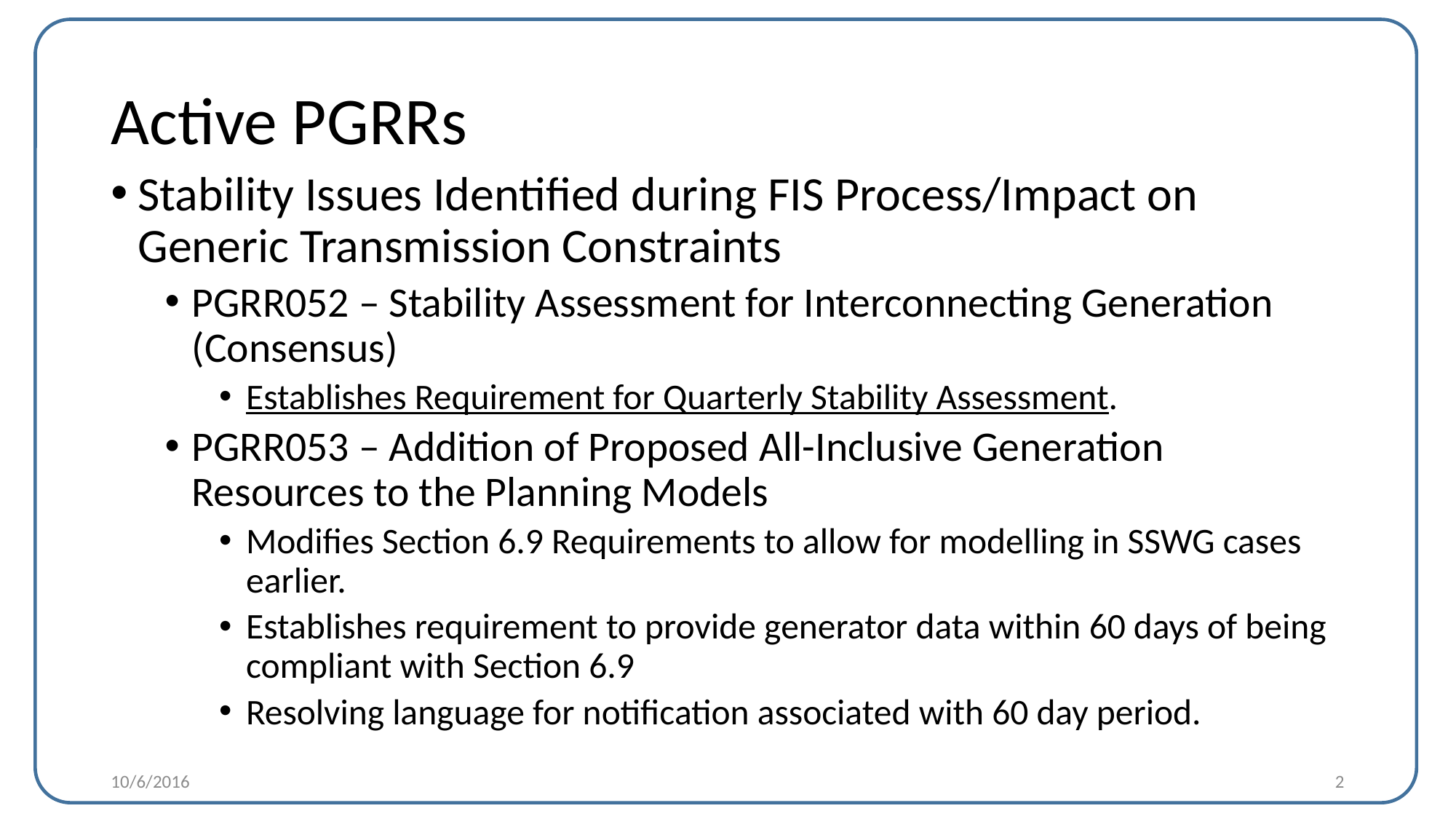

# Active PGRRs
Stability Issues Identified during FIS Process/Impact on Generic Transmission Constraints
PGRR052 – Stability Assessment for Interconnecting Generation (Consensus)
Establishes Requirement for Quarterly Stability Assessment.
PGRR053 – Addition of Proposed All-Inclusive Generation Resources to the Planning Models
Modifies Section 6.9 Requirements to allow for modelling in SSWG cases earlier.
Establishes requirement to provide generator data within 60 days of being compliant with Section 6.9
Resolving language for notification associated with 60 day period.

10/6/2016
2